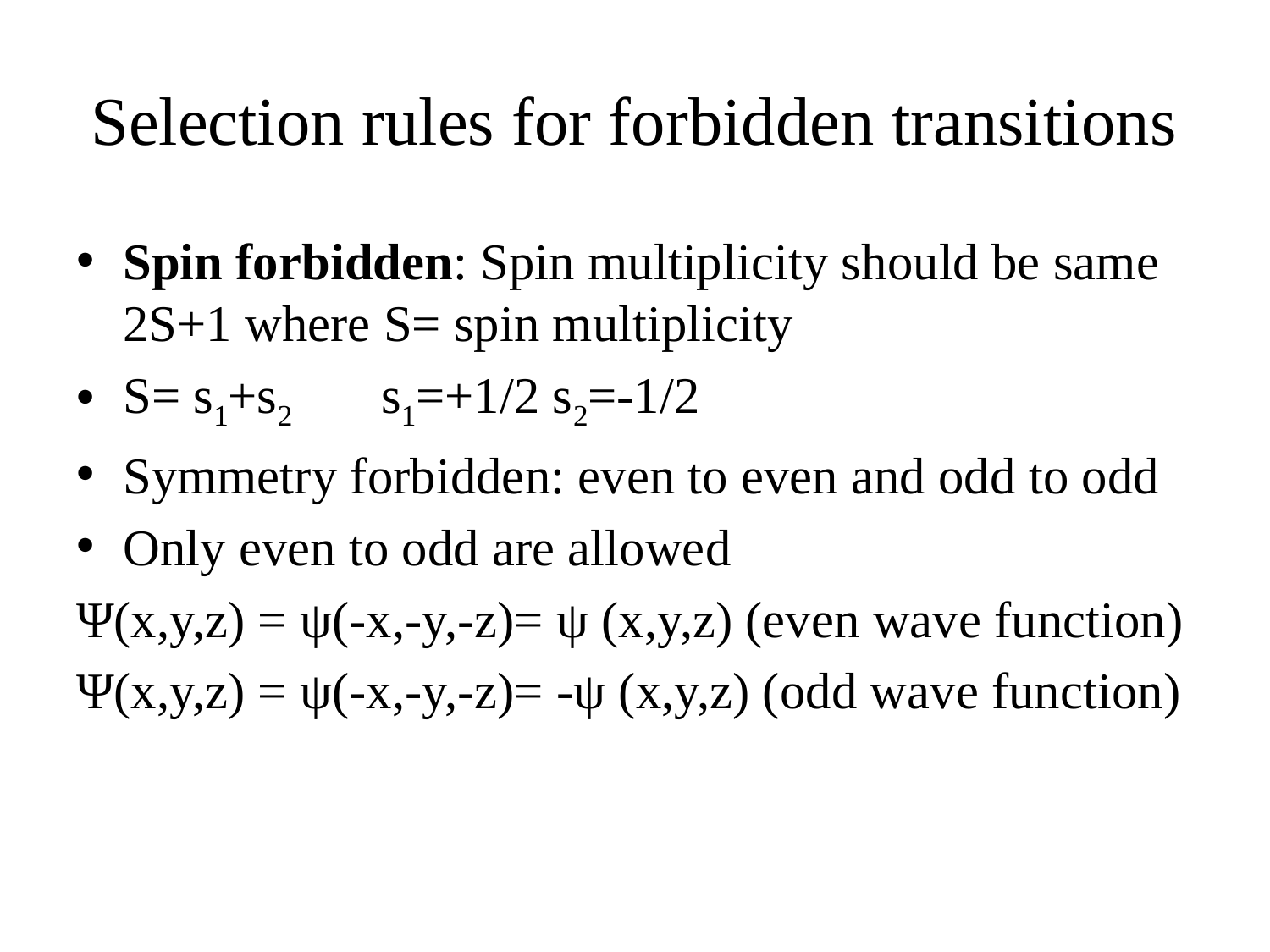

# Selection rules for forbidden transitions
Spin forbidden: Spin multiplicity should be same 2S+1 where S= spin multiplicity
S= s1+s2            s1=+1/2 s2=-1/2
Symmetry forbidden: even to even and odd to odd
Only even to odd are allowed
Ψ(x,y,z) = ψ(-x,-y,-z)= ψ (x,y,z) (even wave function)
Ψ(x,y,z) = ψ(-x,-y,-z)= -ψ (x,y,z) (odd wave function)